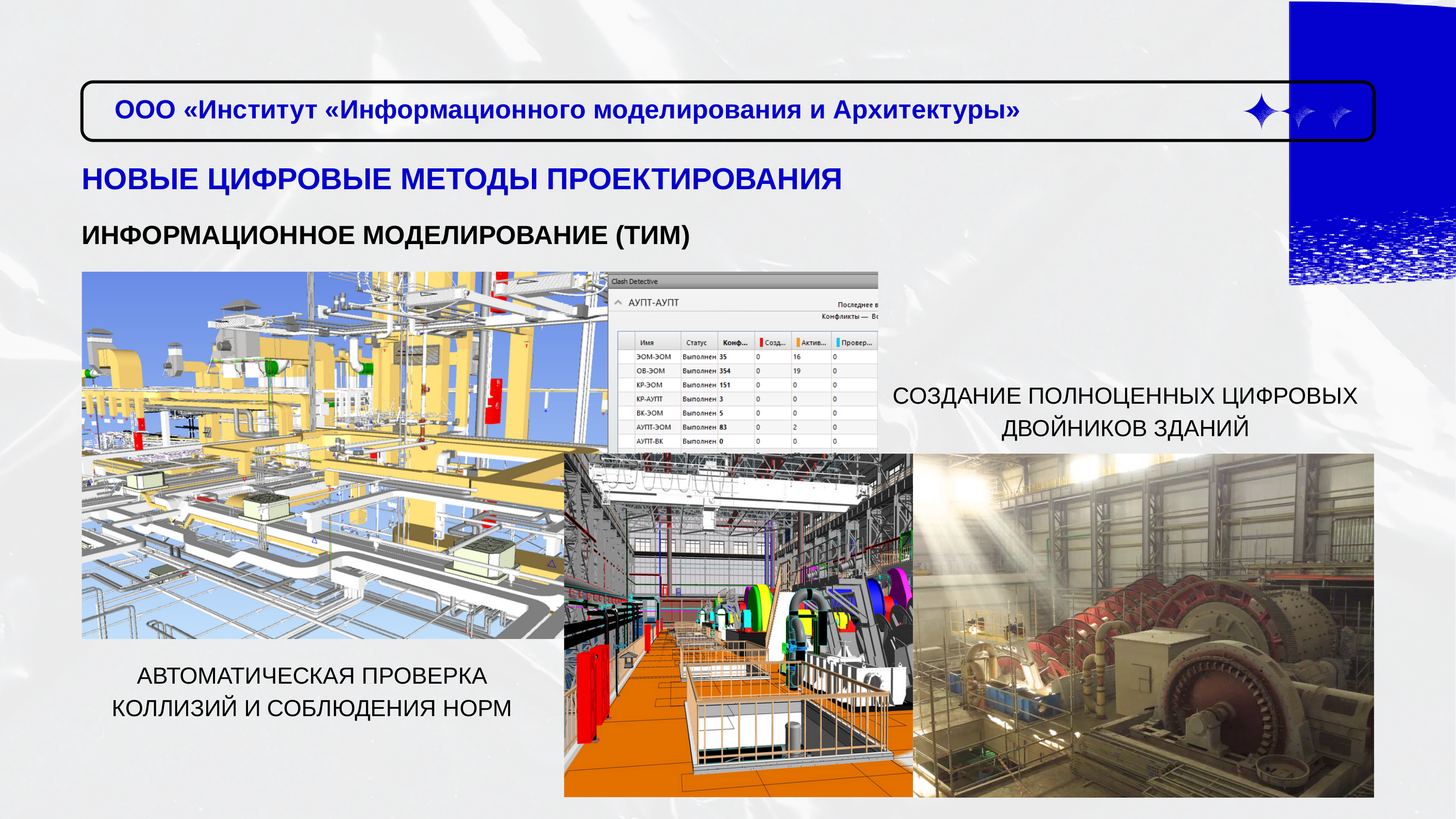

ООО «Институт «Информационного моделирования и Архитектуры»
НОВЫЕ ЦИФРОВЫЕ МЕТОДЫ ПРОЕКТИРОВАНИЯ
ИНФОРМАЦИОННОЕ МОДЕЛИРОВАНИЕ (ТИМ)

СОЗДАНИЕ ПОЛНОЦЕННЫХ ЦИФРОВЫХ ДВОЙНИКОВ ЗДАНИЙ

АВТОМАТИЧЕСКАЯ ПРОВЕРКА КОЛЛИЗИЙ И СОБЛЮДЕНИЯ НОРМ